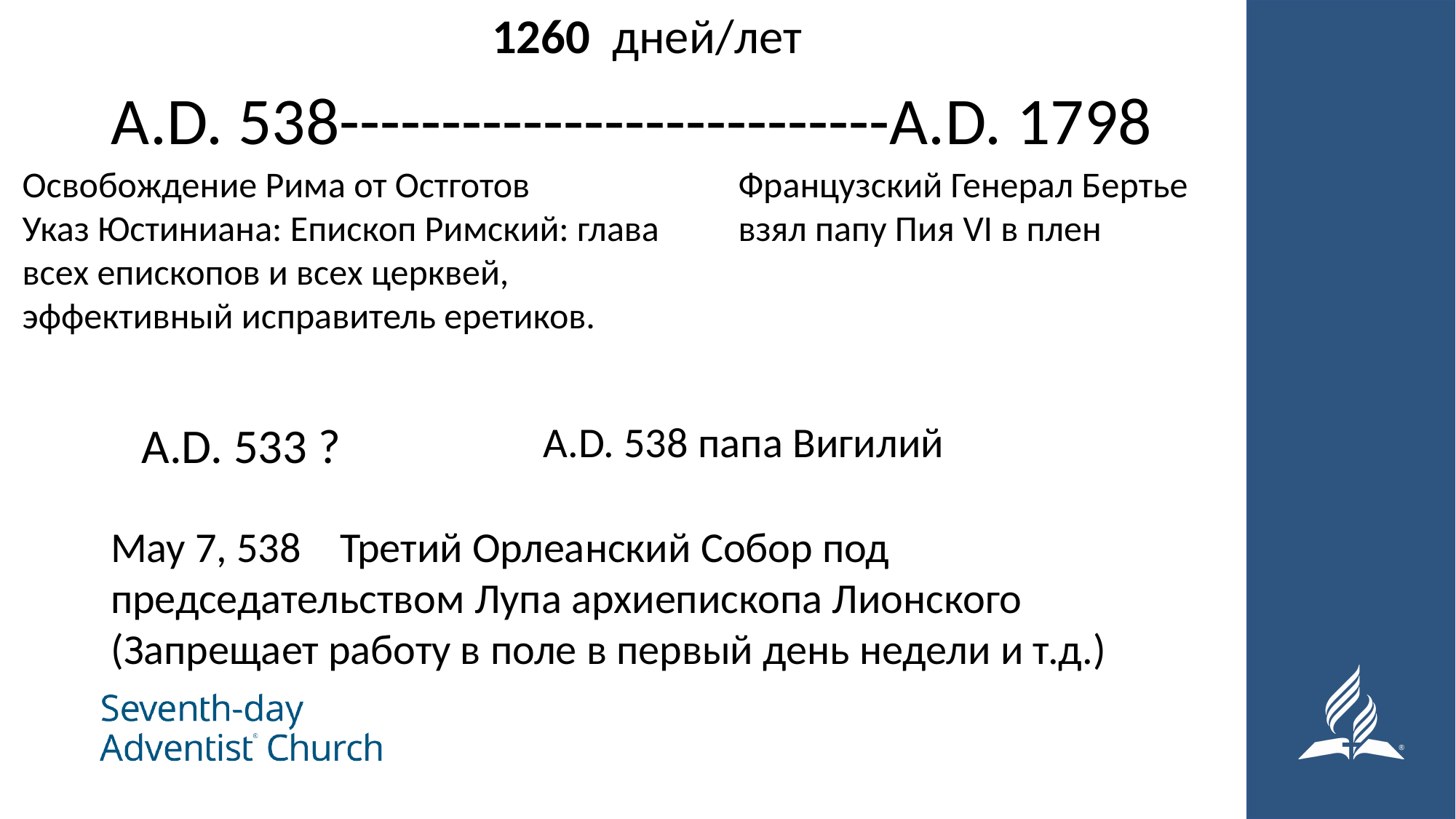

1260  дней/лет
# A.D. 538---------------------------A.D. 1798
Освобождение Рима от Остготов
Указ Юстиниана: Епископ Римский: глава всех епископов и всех церквей, эффективный исправитель еретиков.
Французский Генерал Бертье
взял папу Пия VI в плен
A.D. 533 ?
A.D. 538 папа Вигилий
May 7, 538    Третий Орлеанский Собор под председательством Лупа архиепископа Лионского (Запрещает работу в поле в первый день недели и т.д.)